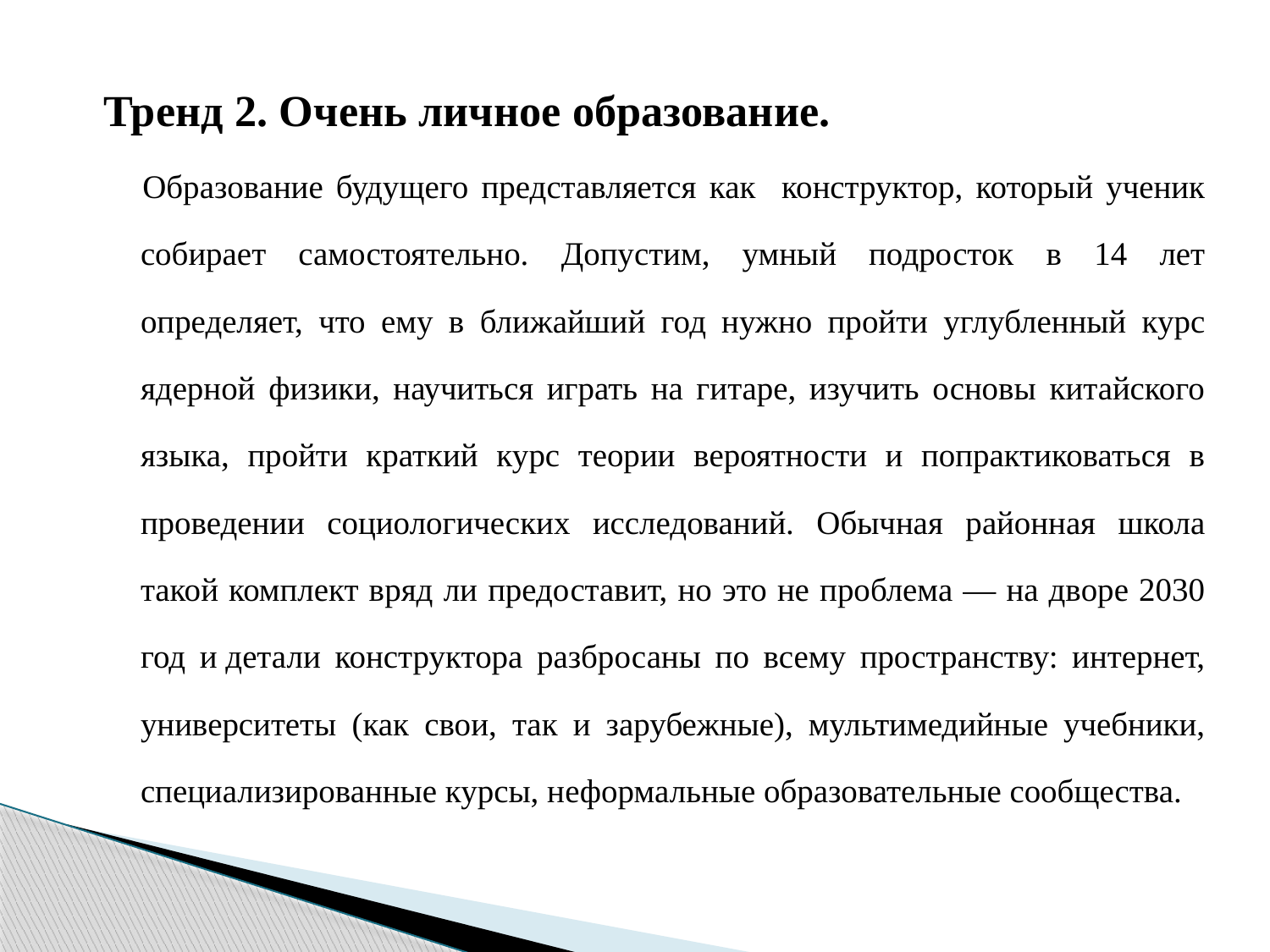

Тренд 2. Очень личное образование.
   Образование будущего представляется как  конструктор, который ученик собирает самостоятельно. Допустим, умный подросток в 14 лет определяет, что ему в ближайший год нужно пройти углубленный курс ядерной физики, научиться играть на гитаре, изучить основы китайского языка, пройти краткий курс теории вероятности и попрактиковаться в проведении социологических исследований. Обычная районная школа такой комплект вряд ли предоставит, но это не проблема — на дворе 2030 год и детали конструктора разбросаны по всему пространству: интернет, университеты (как свои, так и зарубежные), мультимедийные учебники, специализированные курсы, н­еформальные образовательные сообщества.